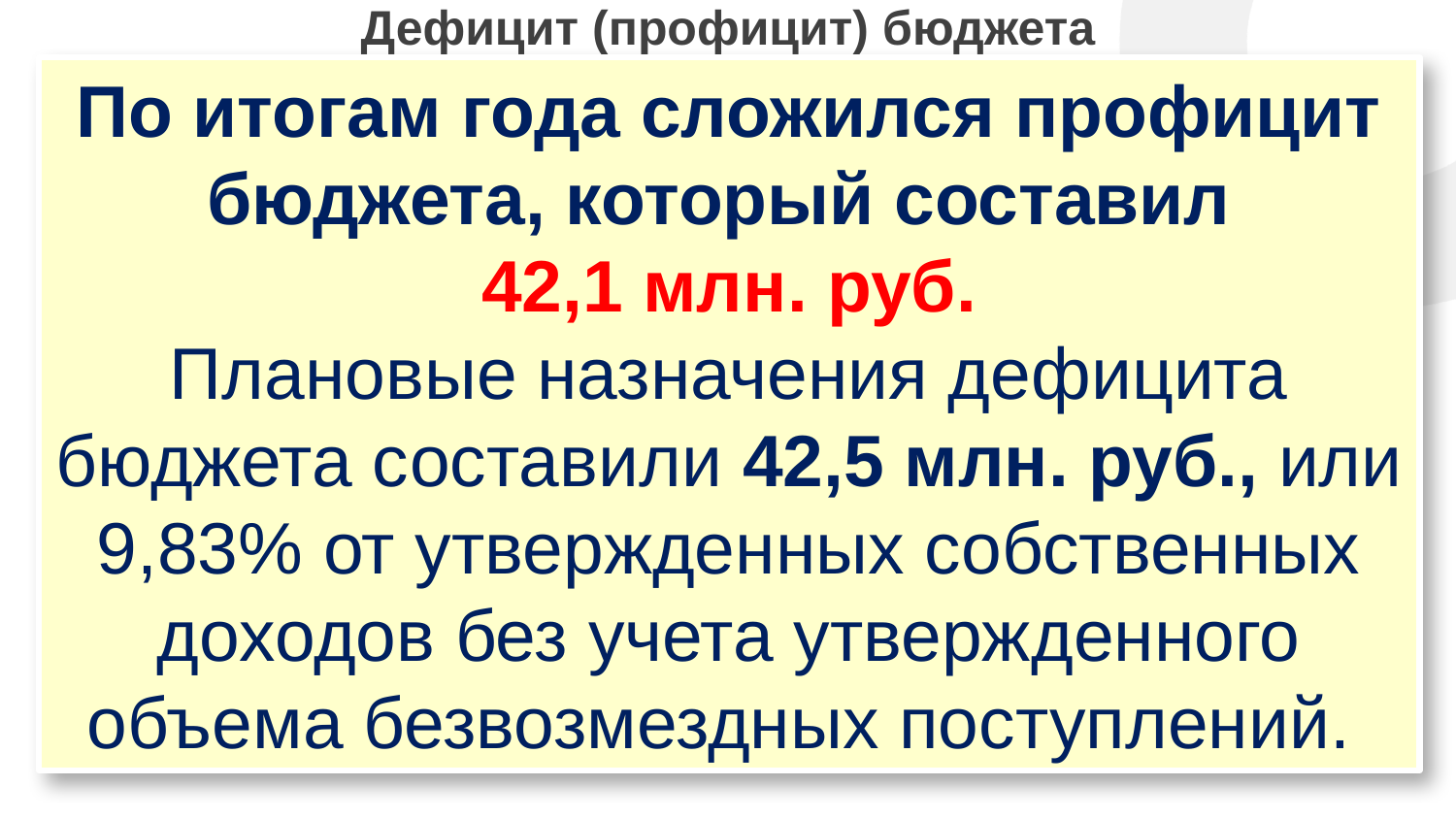

# Дефицит (профицит) бюджета
По итогам года сложился профицит бюджета, который составил
42,1 млн. руб.
Плановые назначения дефицита бюджета составили 42,5 млн. руб., или 9,83% от утвержденных собственных доходов без учета утвержденного объема безвозмездных поступлений.